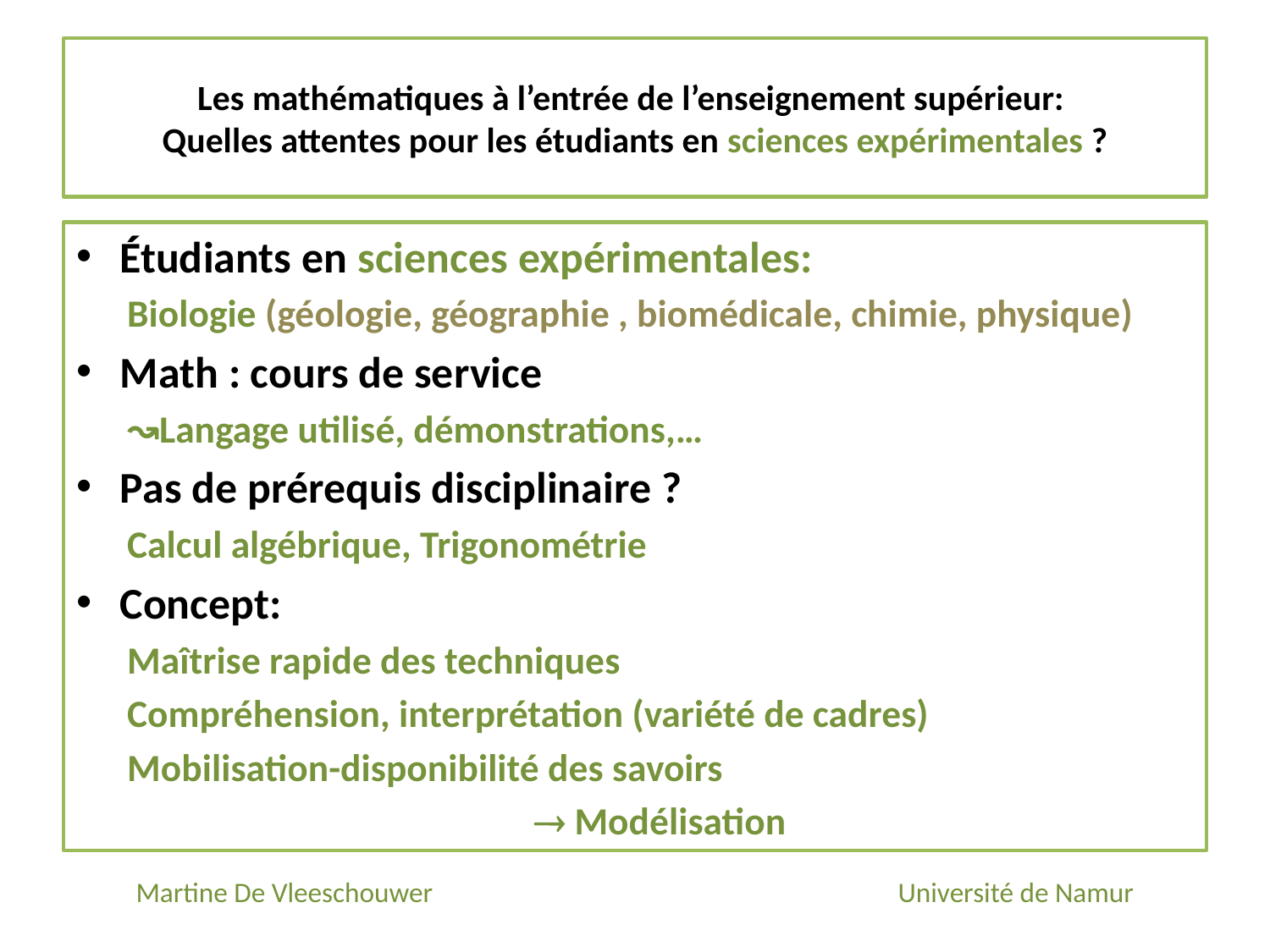

# Les mathématiques à l’entrée de l’enseignement supérieur: Quelles attentes pour les étudiants en sciences expérimentales ?
Étudiants en sciences expérimentales:
Biologie (géologie, géographie , biomédicale, chimie, physique)
Math : cours de service
↝Langage utilisé, démonstrations,…
Pas de prérequis disciplinaire ?
Calcul algébrique, Trigonométrie
Concept:
Maîtrise rapide des techniques
Compréhension, interprétation (variété de cadres)
Mobilisation-disponibilité des savoirs
→ Modélisation
Martine De Vleeschouwer				Université de Namur